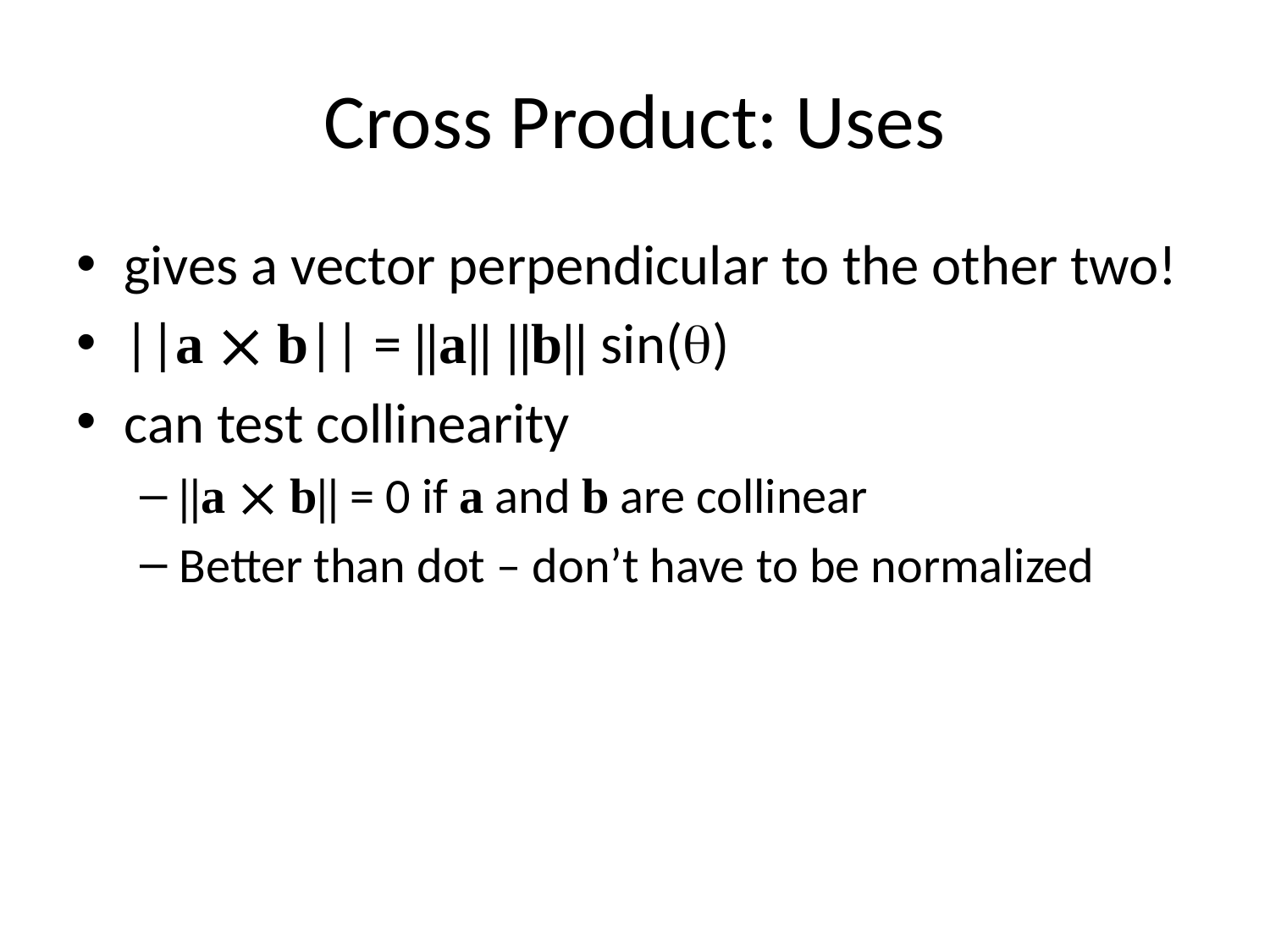

# Cross Product: Uses
gives a vector perpendicular to the other two!
||a × b|| = ||a|| ||b|| sin(θ)
can test collinearity
||a × b|| = 0 if a and b are collinear
Better than dot – don’t have to be normalized